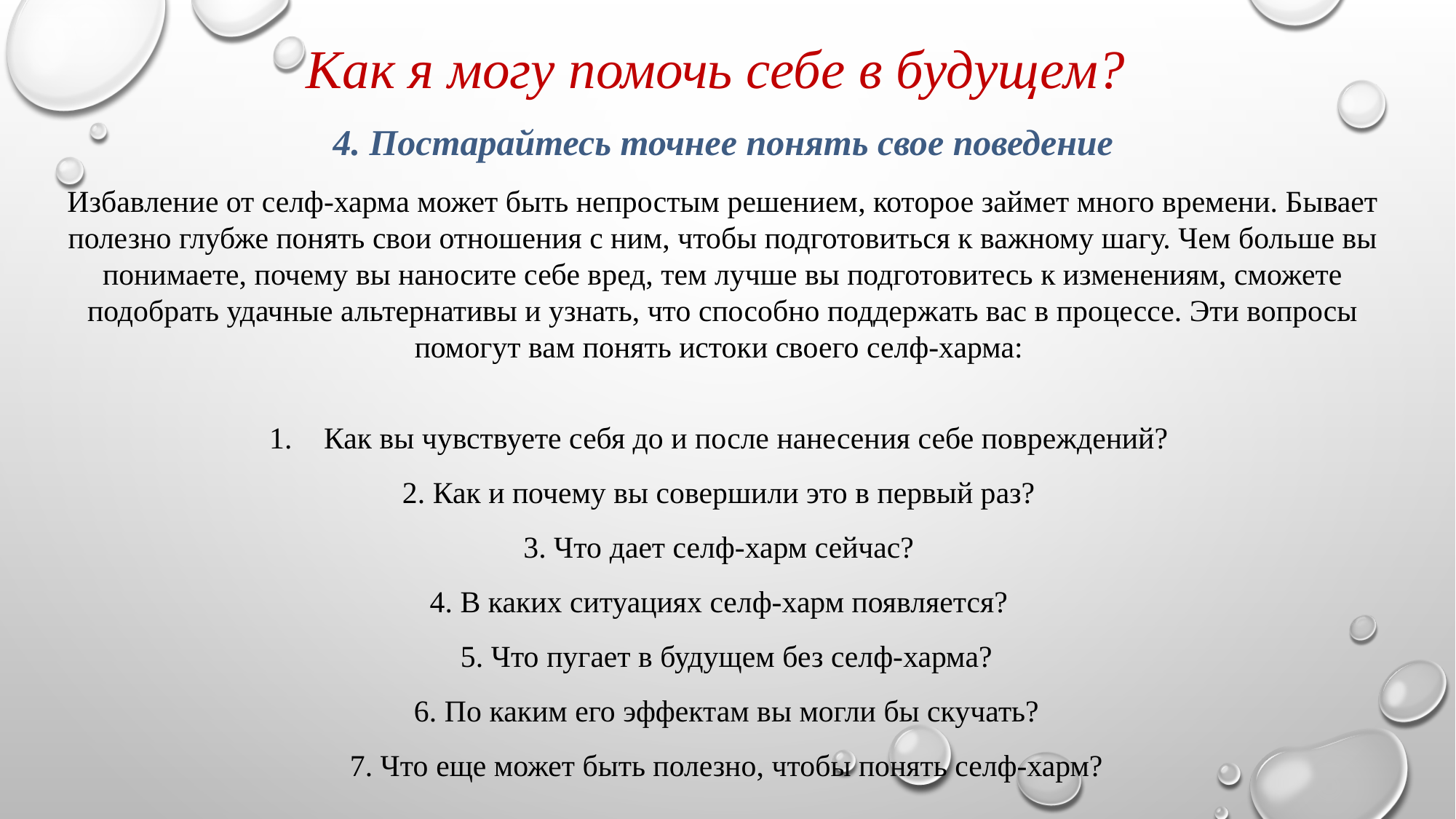

Как я могу помочь себе в будущем?

 4. Постарайтесь точнее понять свое поведение

Избавление от селф-харма может быть непростым решением, которое займет много времени. Бывает полезно глубже понять свои отношения с ним, чтобы подготовиться к важному шагу. Чем больше вы понимаете, почему вы наносите себе вред, тем лучше вы подготовитесь к изменениям, сможете подобрать удачные альтернативы и узнать, что способно поддержать вас в процессе. Эти вопросы помогут вам понять истоки своего селф-харма:

Как вы чувствуете себя до и после нанесения себе повреждений?
2. Как и почему вы совершили это в первый раз?
3. Что дает селф-харм сейчас?
4. В каких ситуациях селф-харм появляется?
 5. Что пугает в будущем без селф-харма?
 6. По каким его эффектам вы могли бы скучать?
 7. Что еще может быть полезно, чтобы понять селф-харм?